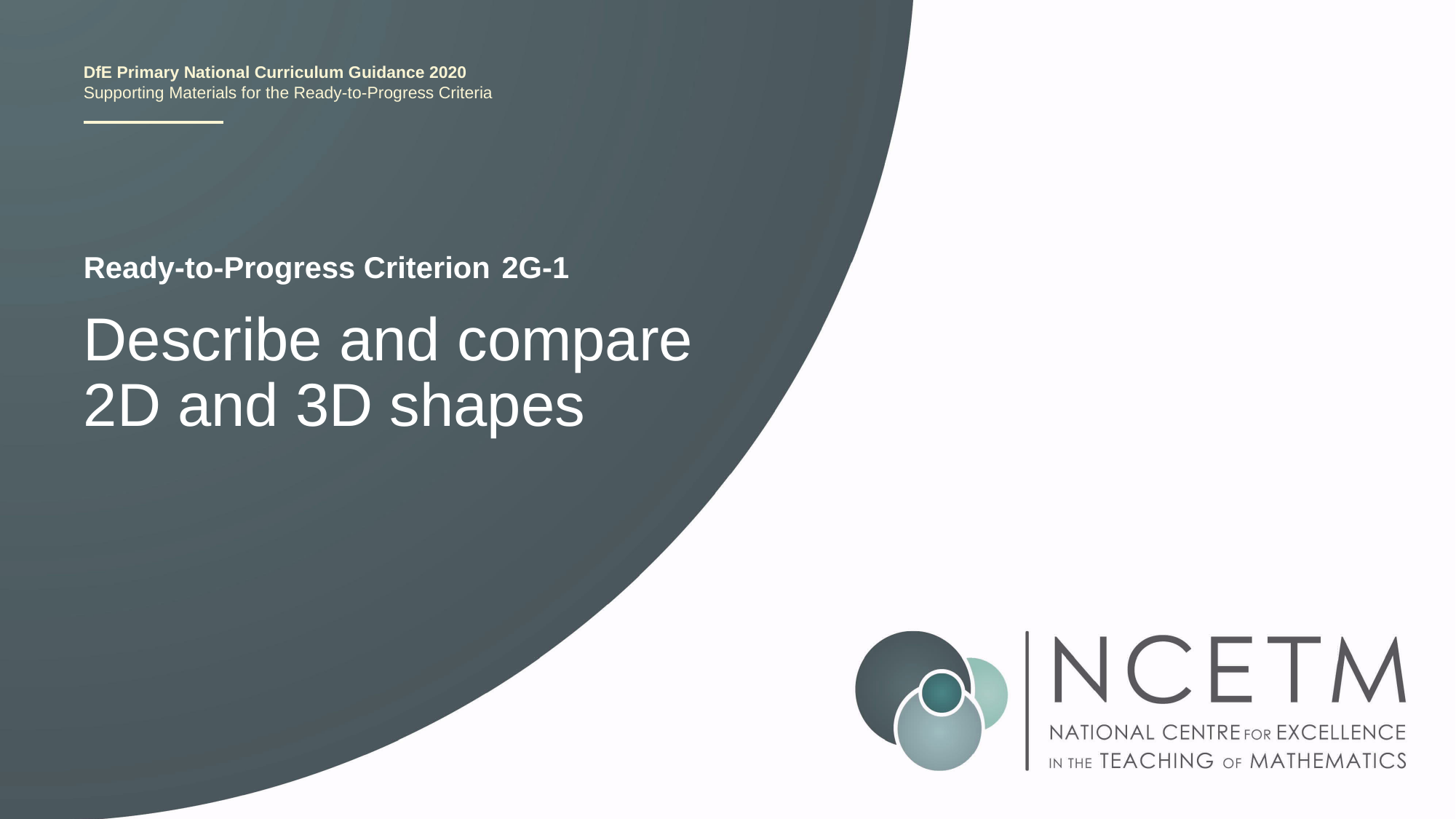

2G-1
Describe and compare 2D and 3D shapes